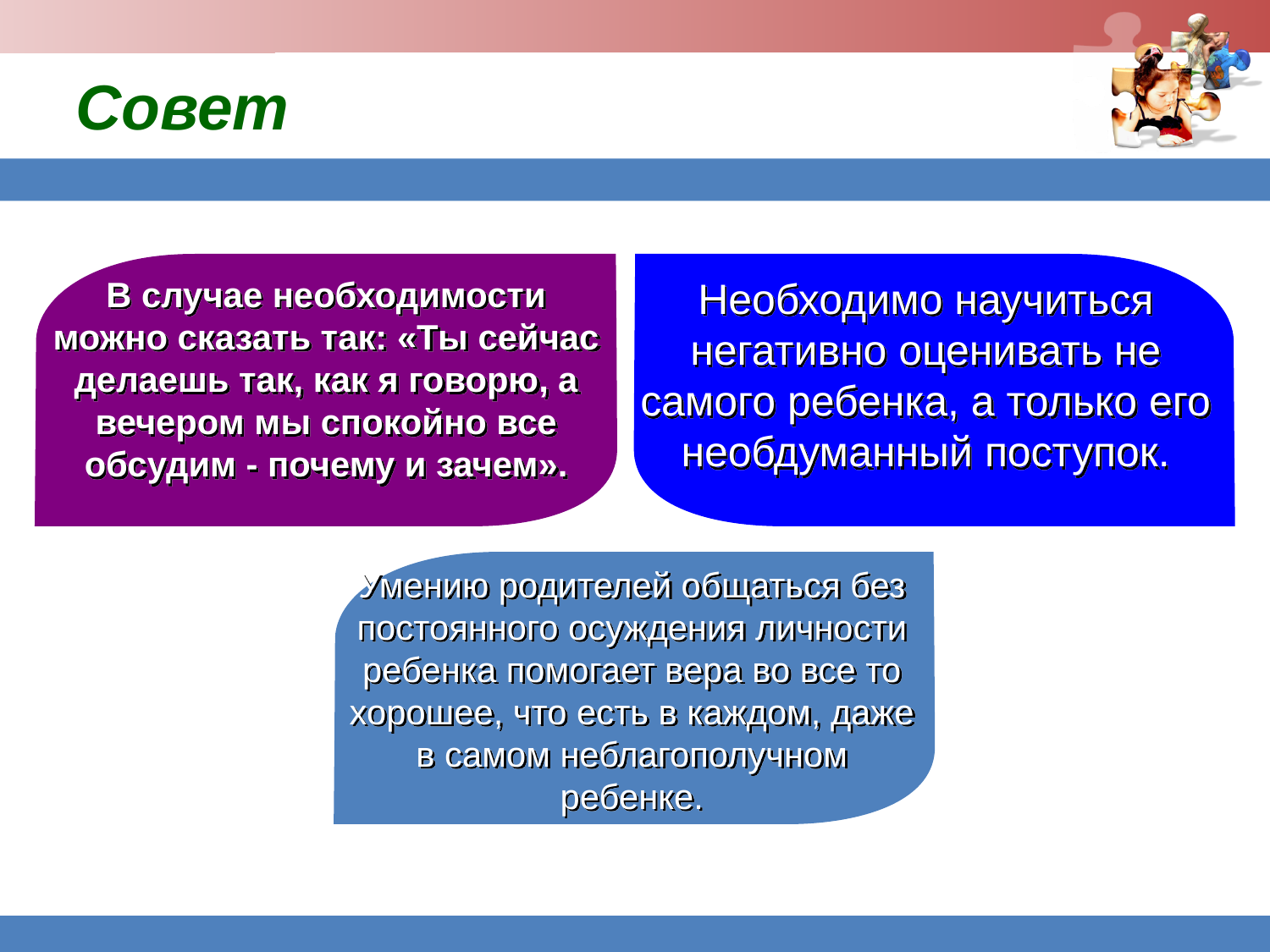

Совет

В случае необходимости можно сказать так: «Ты сейчас делаешь так, как я говорю, а вечером мы спокойно все обсудим - почему и зачем».
Необходимо научиться негативно оценивать не самого ребенка, а только его необдуманный поступок.

Умению родителей общаться без постоянного осуждения личности ребенка помогает вера во все то хорошее, что есть в каждом, даже в самом неблагополучном ребенке.